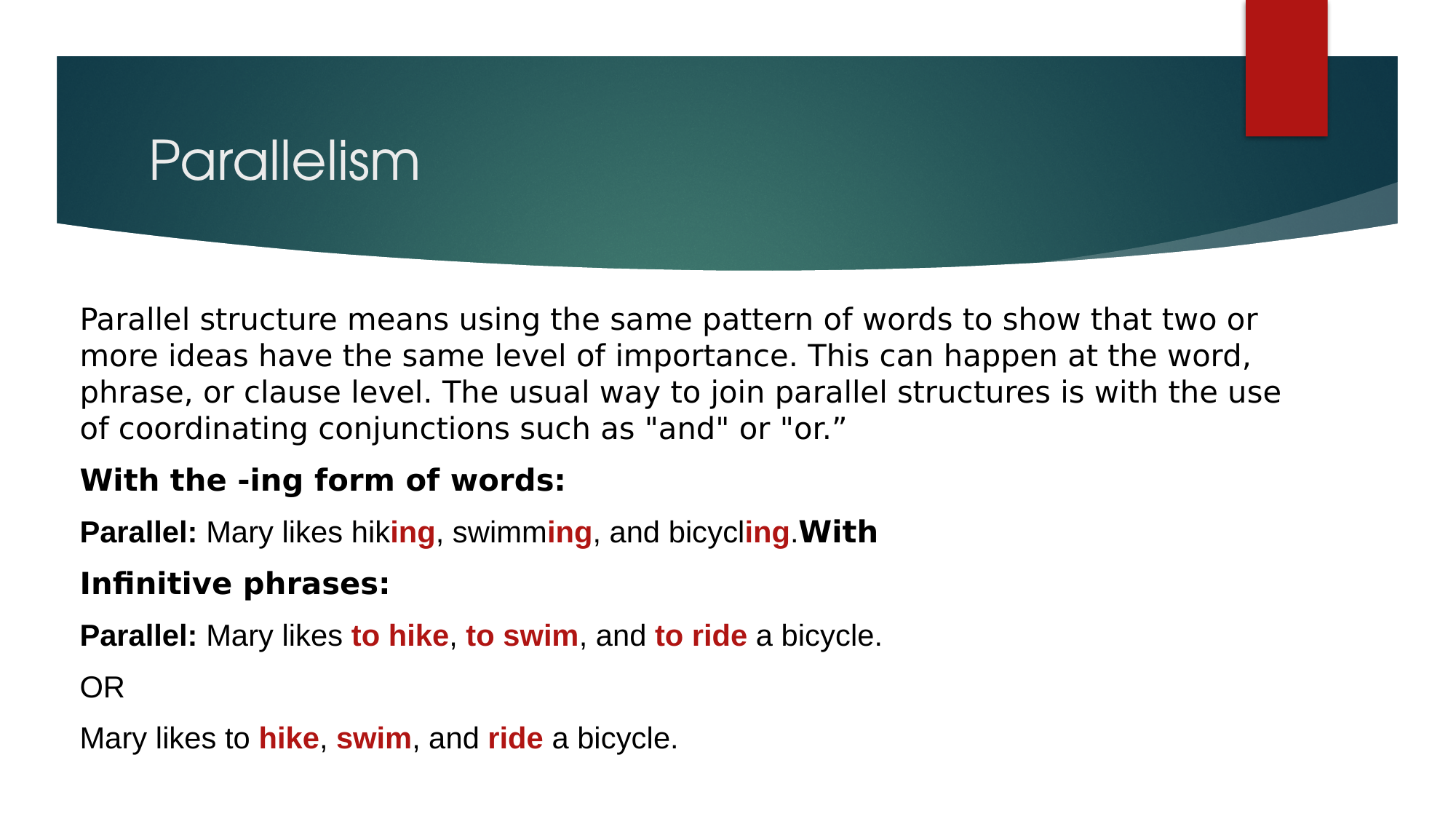

Parallelism
Parallel structure means using the same pattern of words to show that two or more ideas have the same level of importance. This can happen at the word, phrase, or clause level. The usual way to join parallel structures is with the use of coordinating conjunctions such as "and" or "or.”
With the -ing form of words:
Parallel: Mary likes hiking, swimming, and bicycling.With
Infinitive phrases:
Parallel: Mary likes to hike, to swim, and to ride a bicycle.
OR
Mary likes to hike, swim, and ride a bicycle.